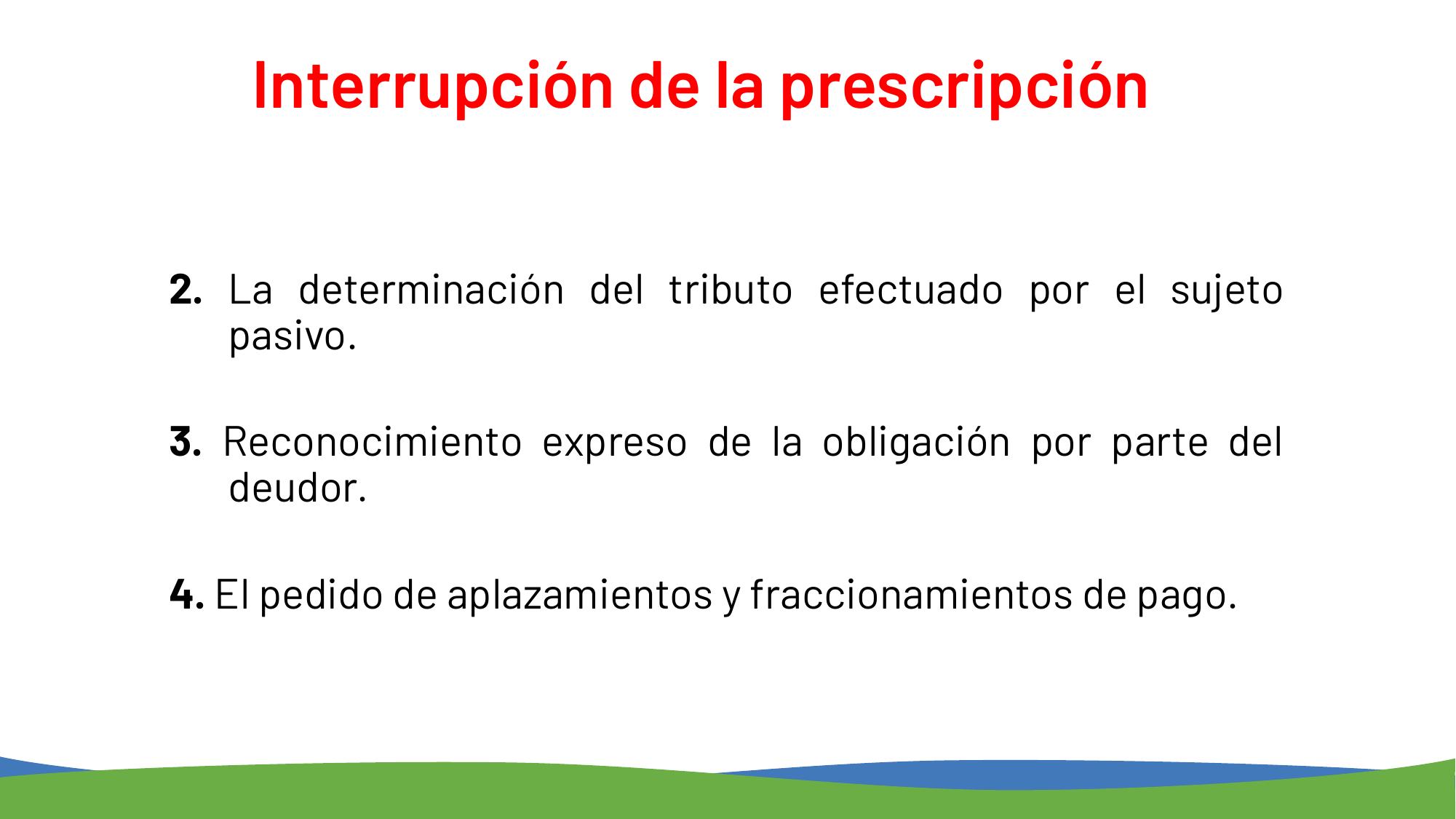

# Interrupción de la prescripción

2. La determinación del tributo efectuado por el sujeto pasivo.

3. Reconocimiento expreso de la obligación por parte del deudor.

4. El pedido de aplazamientos y fraccionamientos de pago.